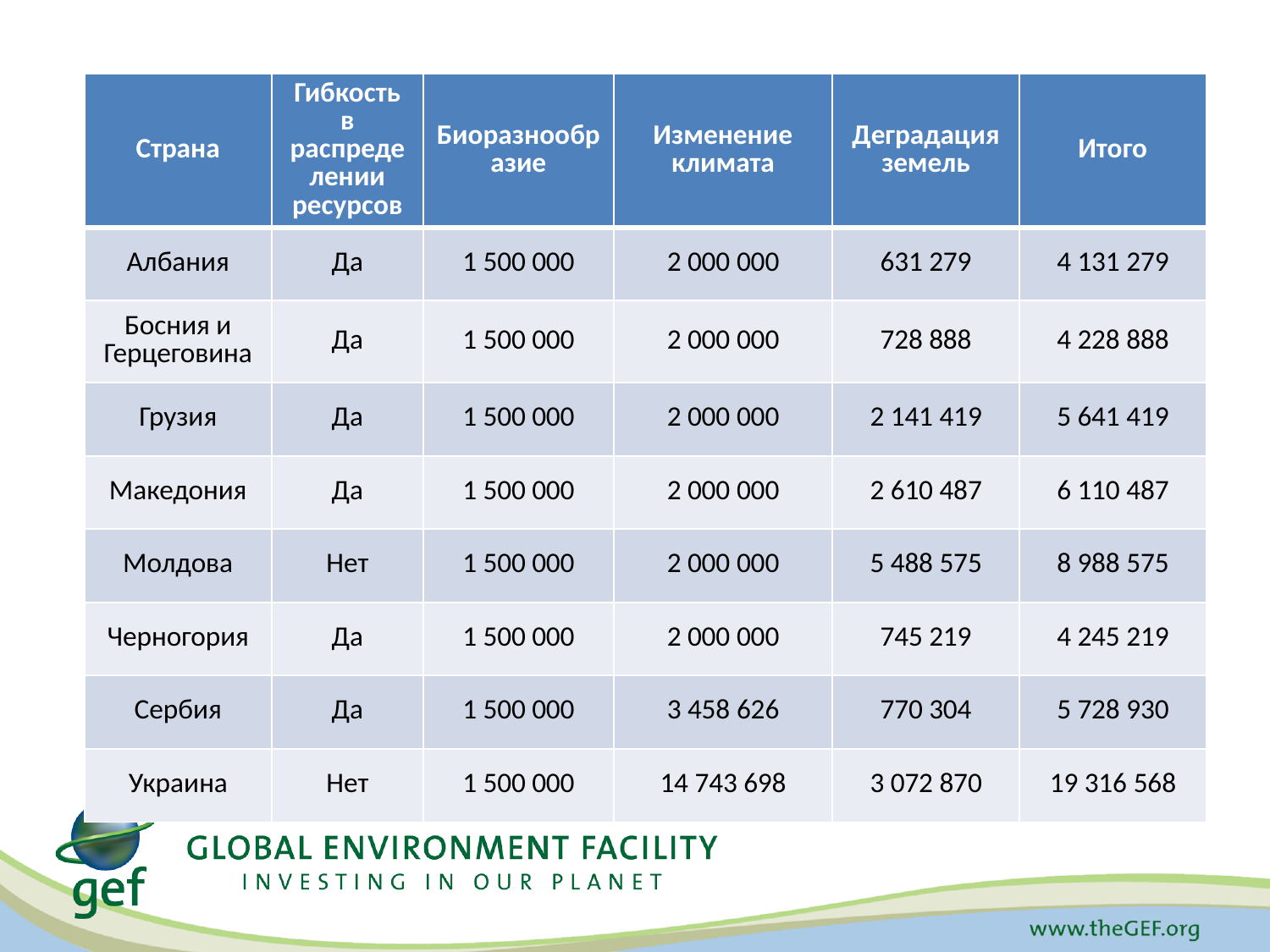

| Страна | Гибкость в распределении ресурсов | Биоразнообразие | Изменение климата | Деградация земель | Итого |
| --- | --- | --- | --- | --- | --- |
| Албания | Да | 1 500 000 | 2 000 000 | 631 279 | 4 131 279 |
| Босния и Герцеговина | Да | 1 500 000 | 2 000 000 | 728 888 | 4 228 888 |
| Грузия | Да | 1 500 000 | 2 000 000 | 2 141 419 | 5 641 419 |
| Македония | Да | 1 500 000 | 2 000 000 | 2 610 487 | 6 110 487 |
| Молдова | Нет | 1 500 000 | 2 000 000 | 5 488 575 | 8 988 575 |
| Черногория | Да | 1 500 000 | 2 000 000 | 745 219 | 4 245 219 |
| Сербия | Да | 1 500 000 | 3 458 626 | 770 304 | 5 728 930 |
| Украина | Нет | 1 500 000 | 14 743 698 | 3 072 870 | 19 316 568 |